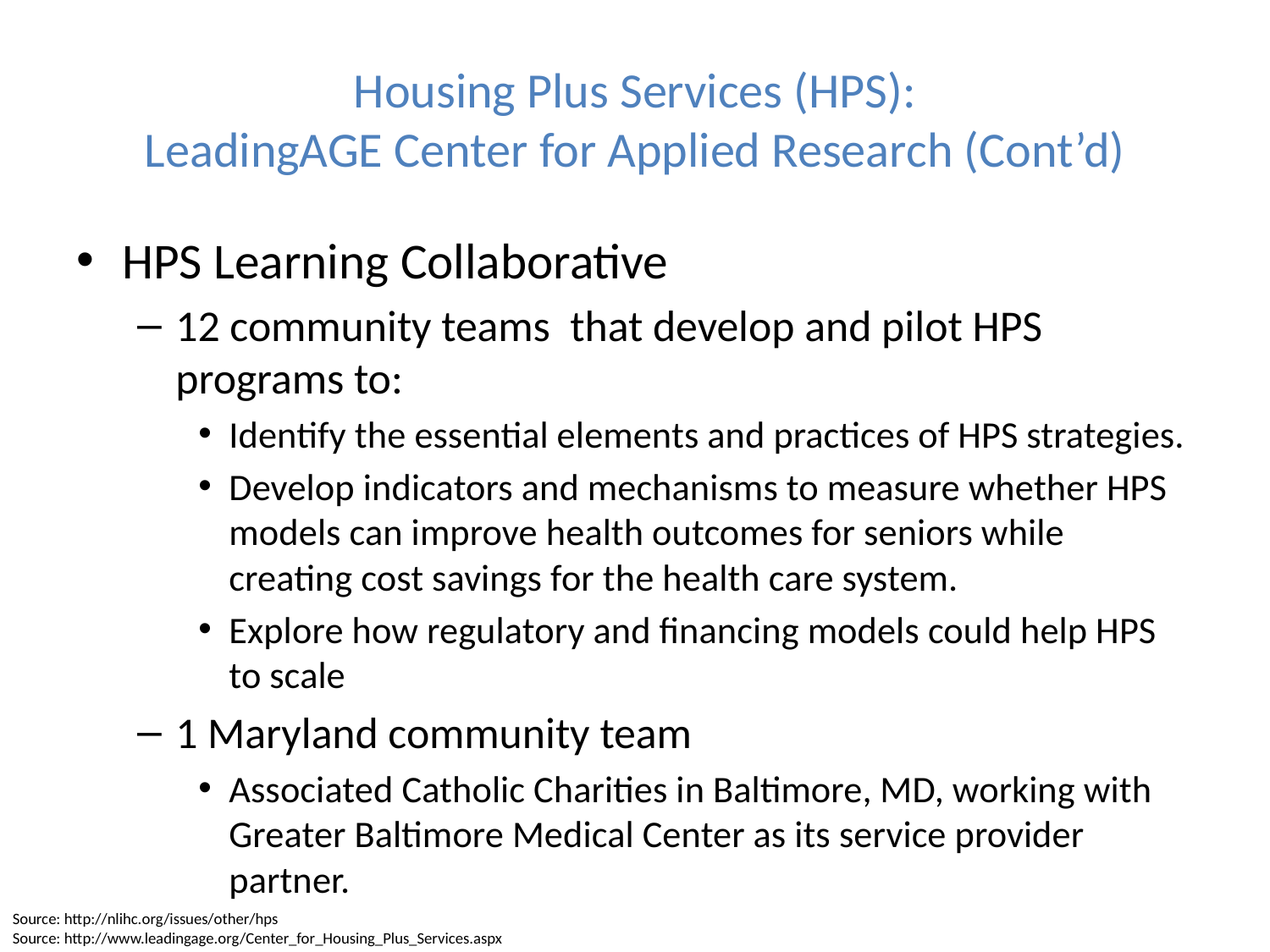

# Housing Plus Services (HPS): LeadingAGE Center for Applied Research (Cont’d)
HPS Learning Collaborative
12 community teams  that develop and pilot HPS programs to:
Identify the essential elements and practices of HPS strategies.
Develop indicators and mechanisms to measure whether HPS models can improve health outcomes for seniors while creating cost savings for the health care system.
Explore how regulatory and financing models could help HPS to scale
1 Maryland community team
Associated Catholic Charities in Baltimore, MD, working with Greater Baltimore Medical Center as its service provider partner.
Source: http://nlihc.org/issues/other/hps
Source: http://www.leadingage.org/Center_for_Housing_Plus_Services.aspx